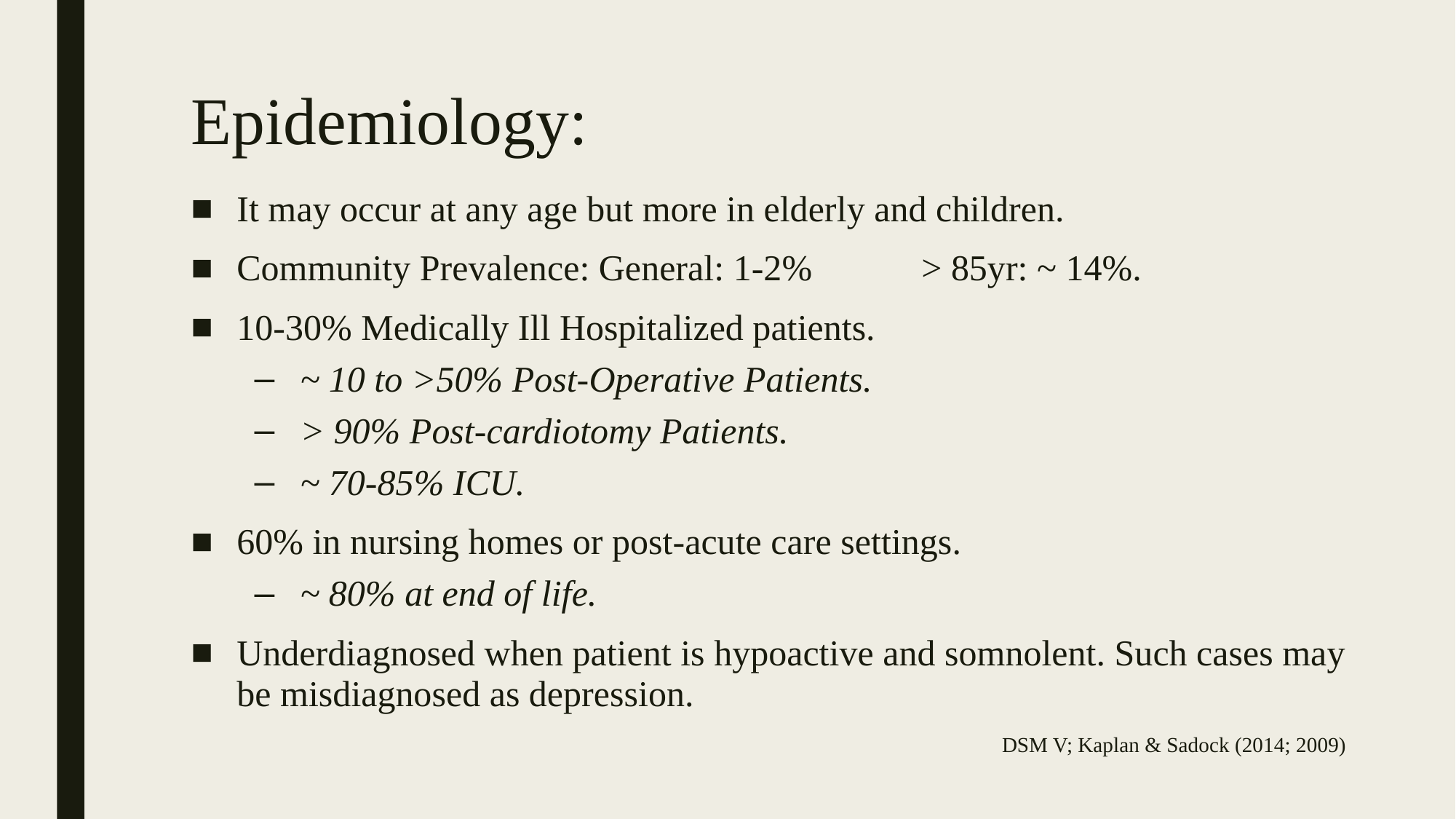

Epidemiology:
It may occur at any age but more in elderly and children.
Community Prevalence: General: 1-2%            > 85yr: ~ 14%.
10-30% Medically Ill Hospitalized patients.
~ 10 to >50% Post-Operative Patients.
> 90% Post-cardiotomy Patients.
~ 70-85% ICU.
60% in nursing homes or post-acute care settings.
~ 80% at end of life.
Underdiagnosed when patient is hypoactive and somnolent. Such cases may be misdiagnosed as depression.
DSM V; Kaplan & Sadock (2014; 2009)